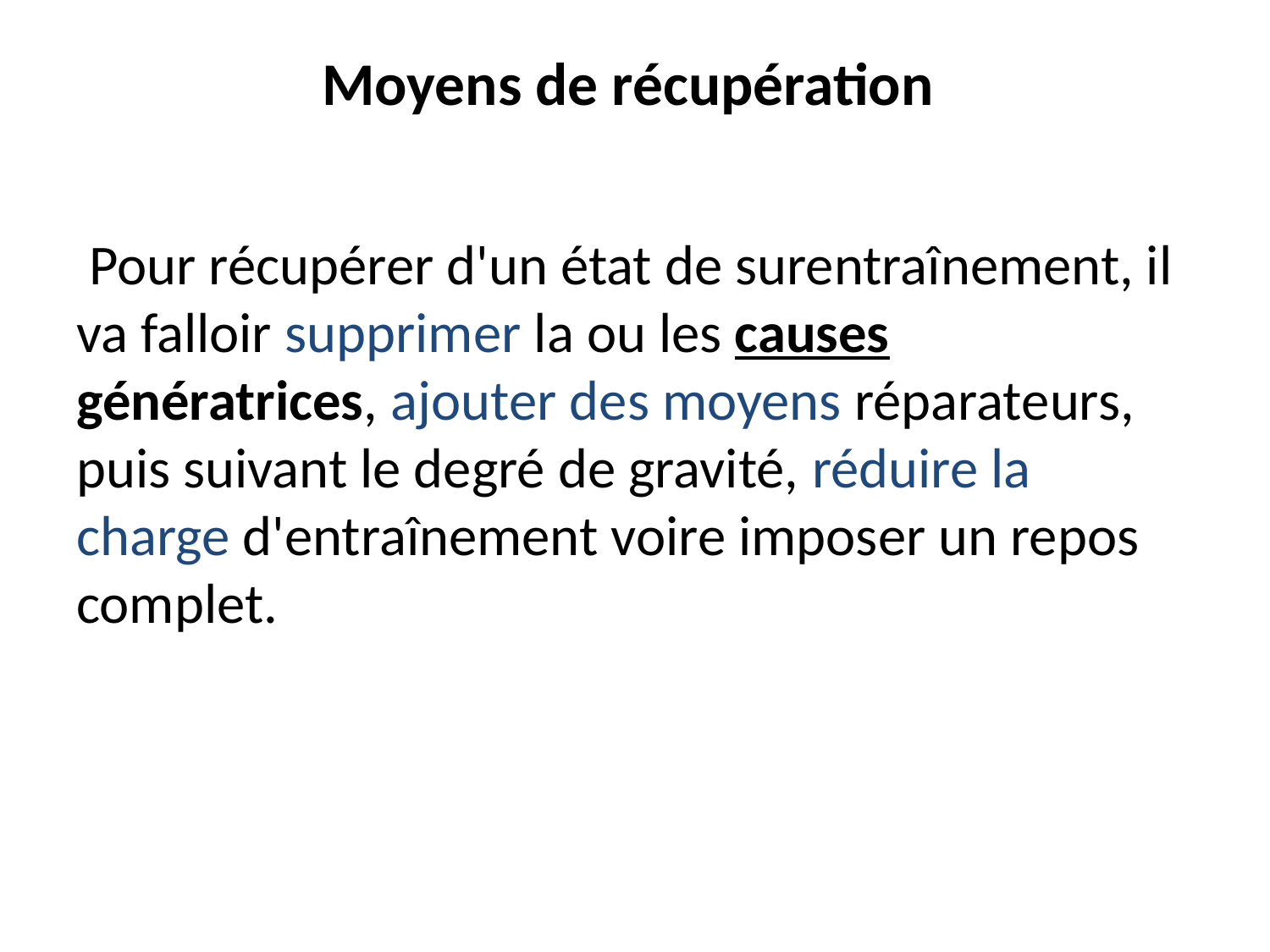

# Moyens de récupération
 Pour récupérer d'un état de surentraînement, il va falloir supprimer la ou les causes génératrices, ajouter des moyens réparateurs, puis suivant le degré de gravité, réduire la charge d'entraînement voire imposer un repos complet.